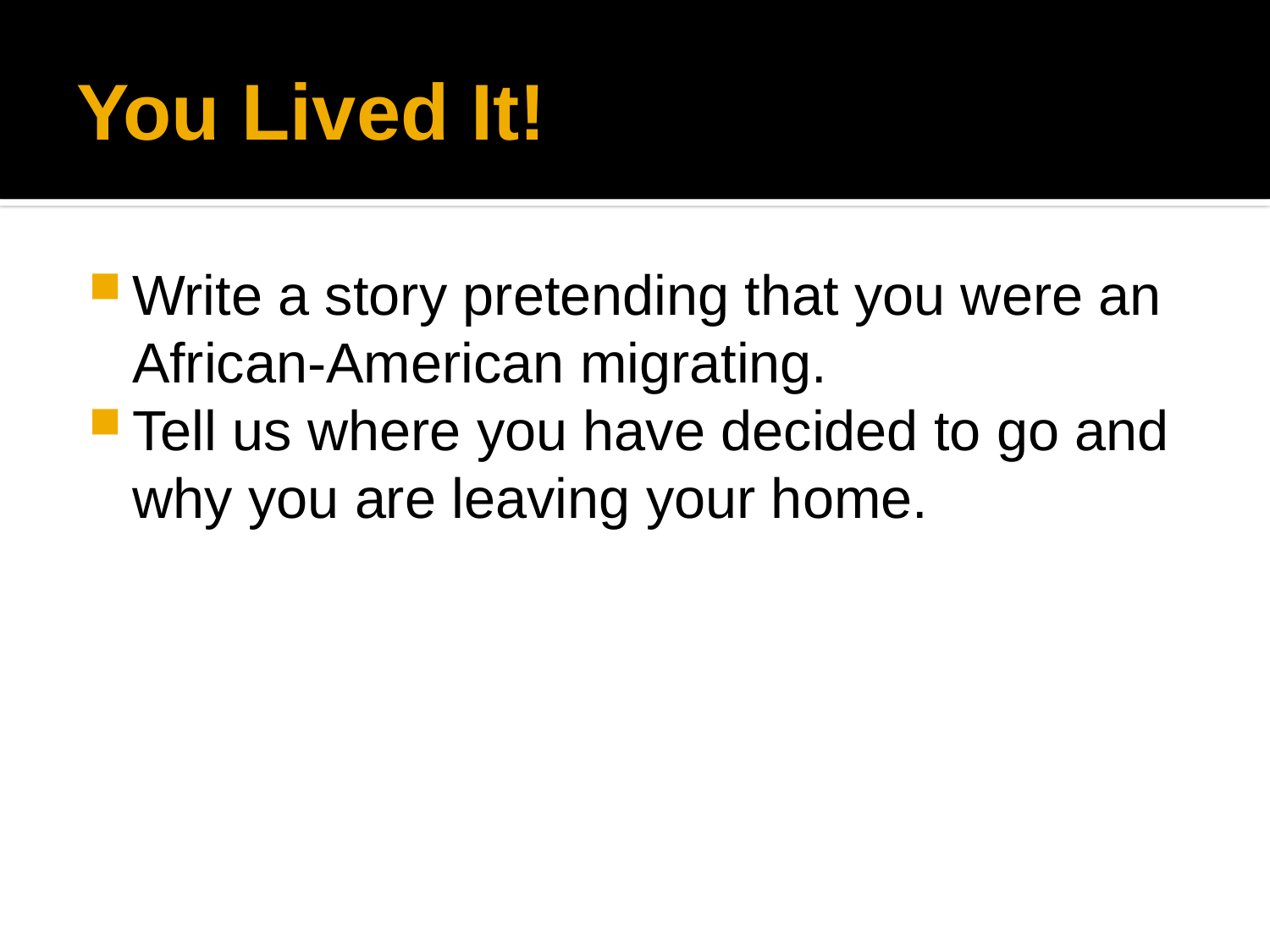

# You Lived It!
Write a story pretending that you were an African-American migrating.
Tell us where you have decided to go and why you are leaving your home.